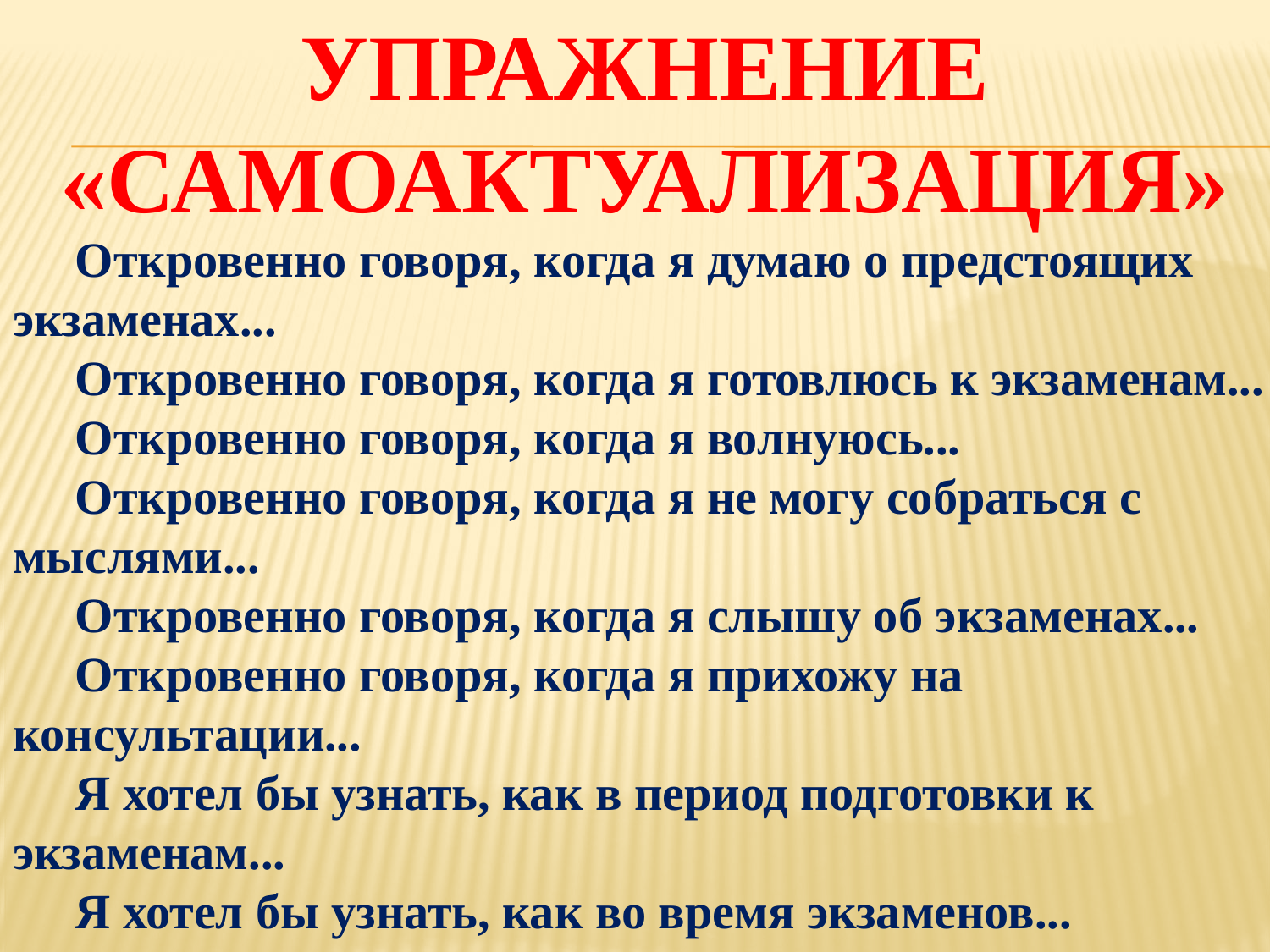

# Упражнение «Самоактуализация»
Откровенно говоря, когда я думаю о предстоящих экзаменах...
Откровенно говоря, когда я готовлюсь к экзаменам...
Откровенно говоря, когда я волнуюсь...
Откровенно говоря, когда я не могу собраться с мыслями...
Откровенно говоря, когда я слышу об экзаменах...
Откровенно говоря, когда я прихожу на консультации...
Я хотел бы узнать, как в период подготовки к экзаменам...
Я хотел бы узнать, как во время экзаменов...